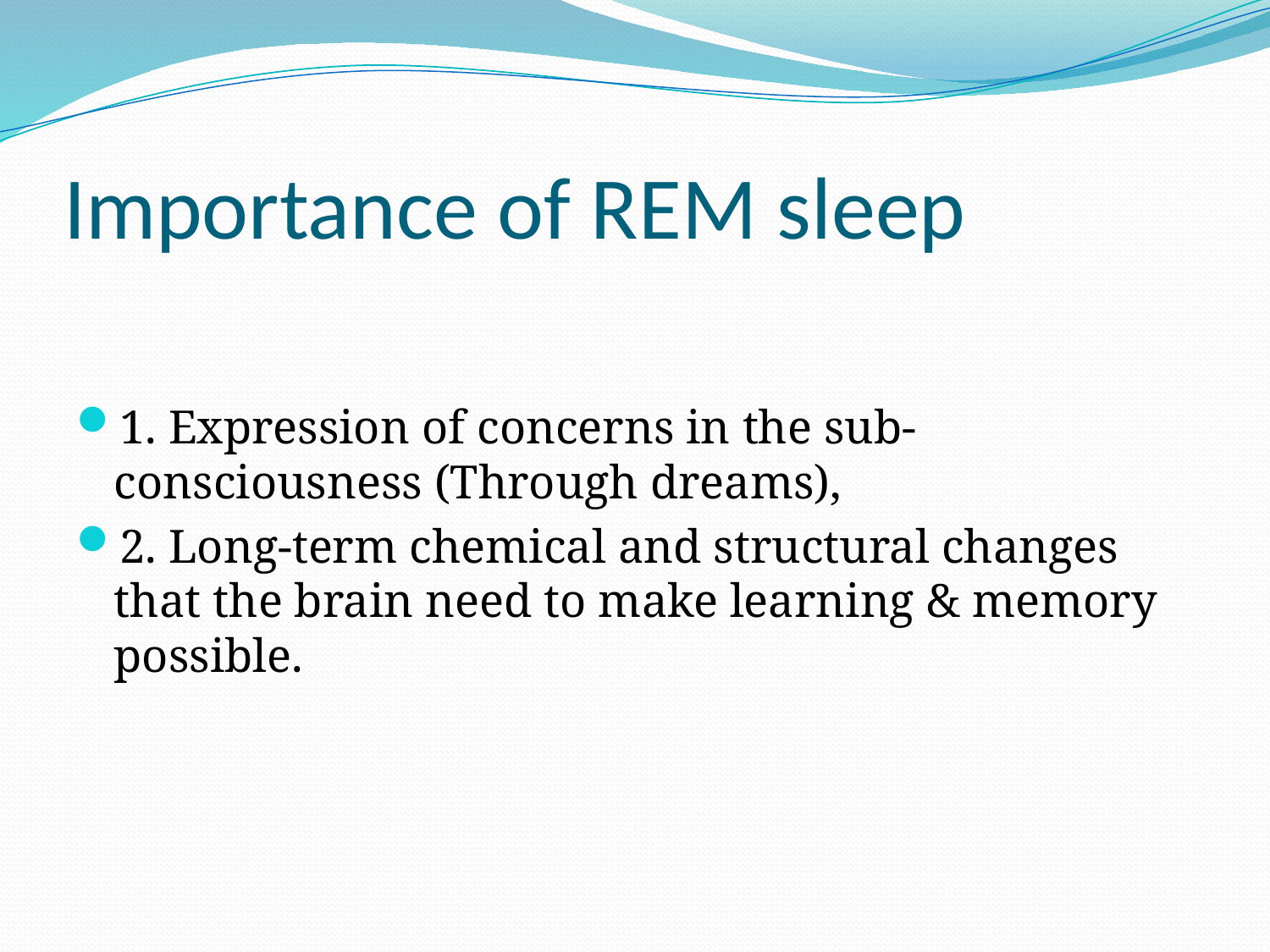

# Importance of REM sleep
1. Expression of concerns in the sub-consciousness (Through dreams),
2. Long-term chemical and structural changes that the brain need to make learning & memory possible.